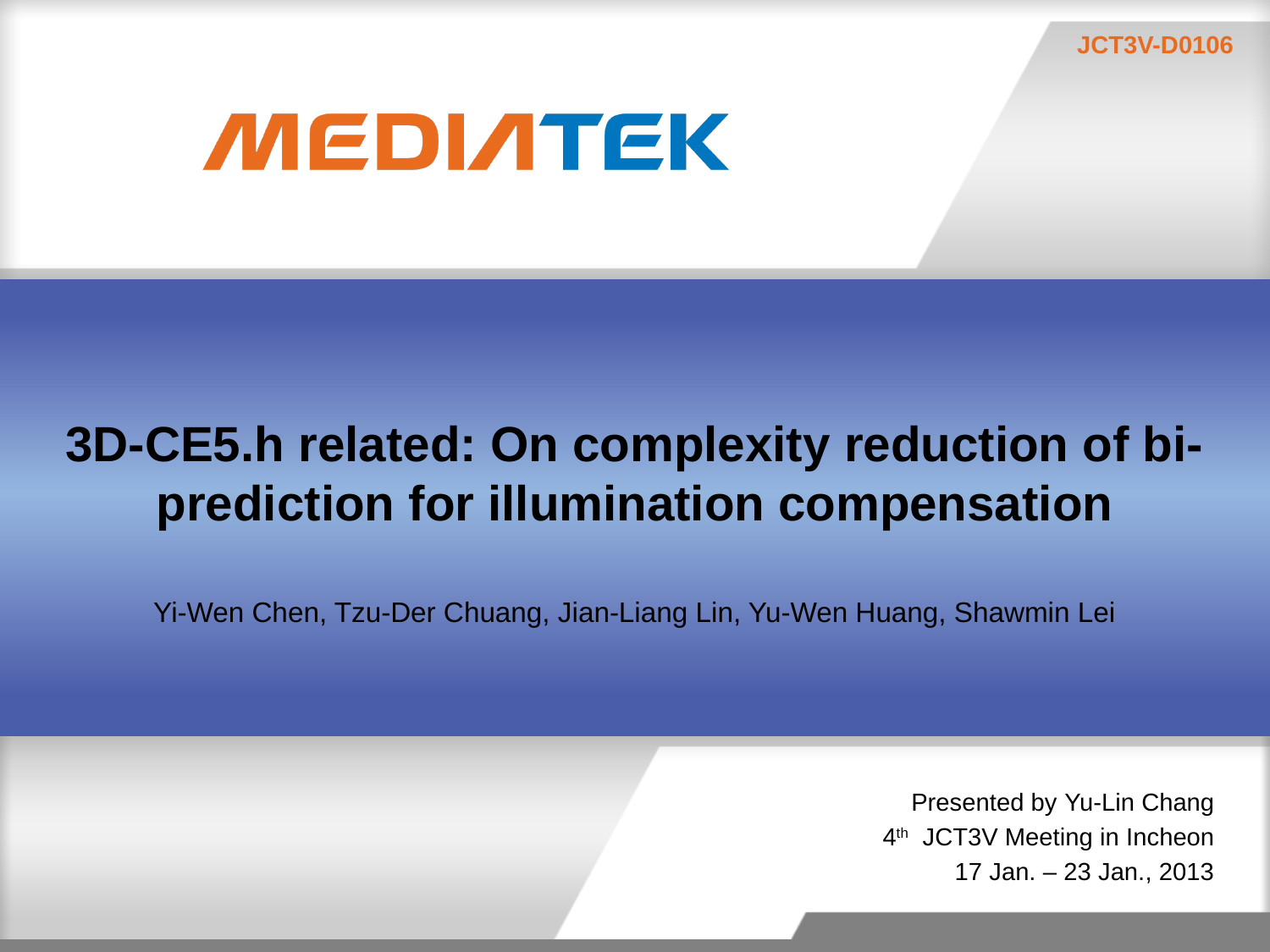

# 3D-CE5.h related: On complexity reduction of bi-prediction for illumination compensation
Yi-Wen Chen, Tzu-Der Chuang, Jian-Liang Lin, Yu-Wen Huang, Shawmin Lei
Presented by Yu-Lin Chang
4th  JCT3V Meeting in Incheon
17 Jan. – 23 Jan., 2013